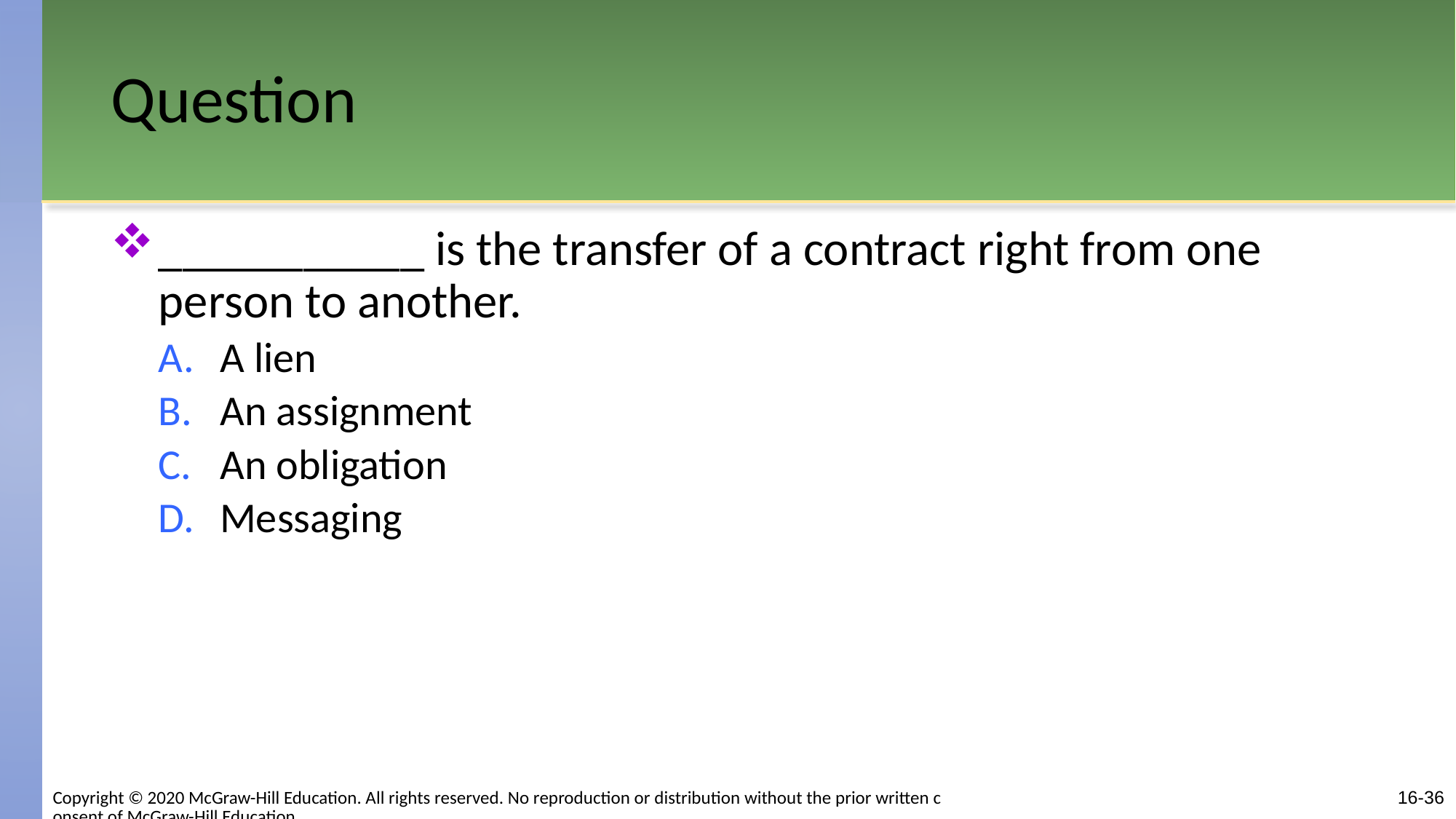

# Question
___________ is the transfer of a contract right from one person to another.
A lien
An assignment
An obligation
Messaging
Copyright © 2020 McGraw-Hill Education. All rights reserved. No reproduction or distribution without the prior written consent of McGraw-Hill Education.
16-36